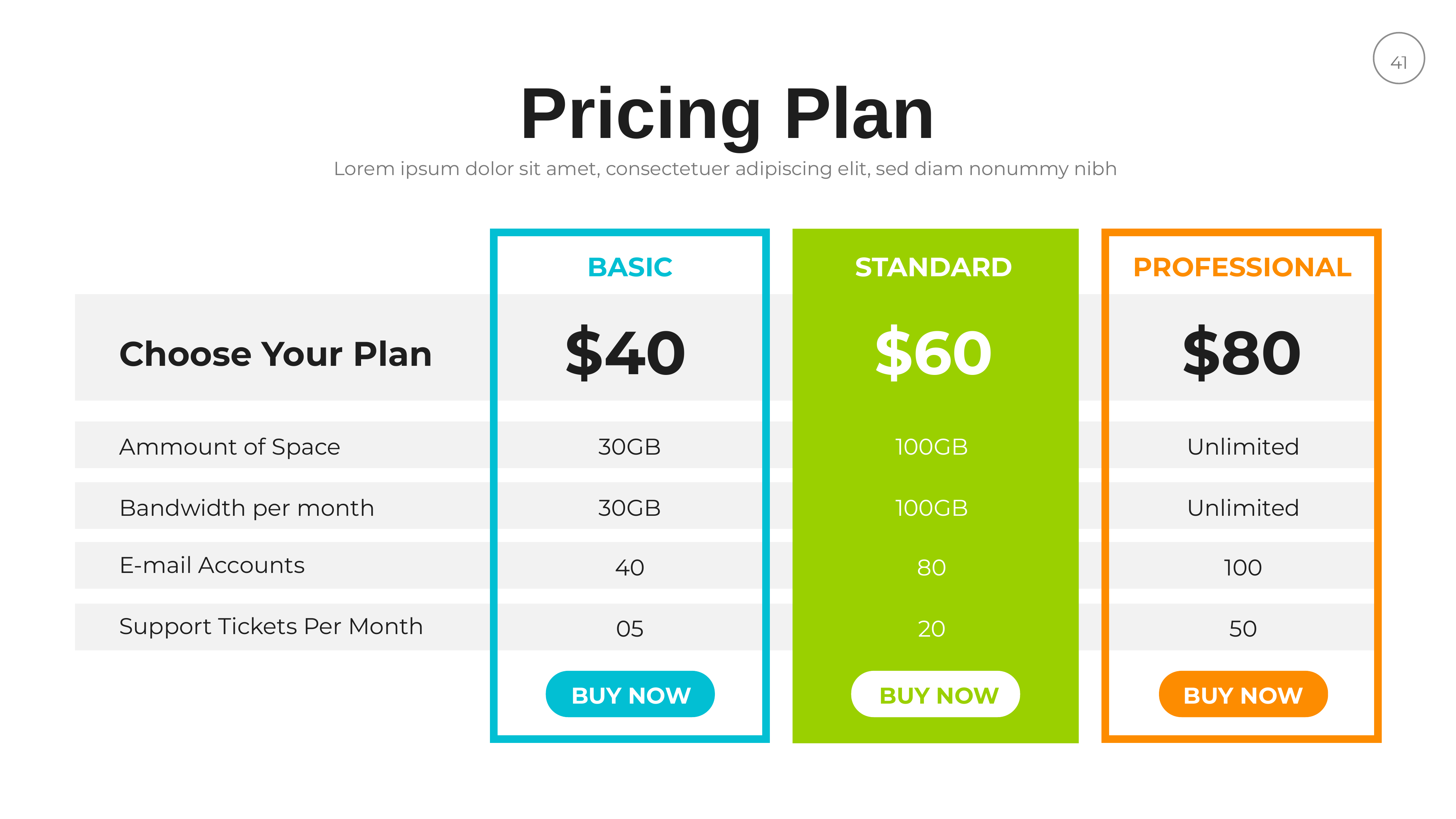

Pricing Plan
Lorem ipsum dolor sit amet, consectetuer adipiscing elit, sed diam nonummy nibh

BASIC
STANDARD
PROFESSIONAL

$40
$60
$80
Choose Your Plan

Ammount of Space
30GB
100GB
Unlimited

Bandwidth per month
30GB
100GB
Unlimited

E-mail Accounts
40
80
100

Support Tickets Per Month
05
20
50

BUY NOW
BUY NOW
BUY NOW